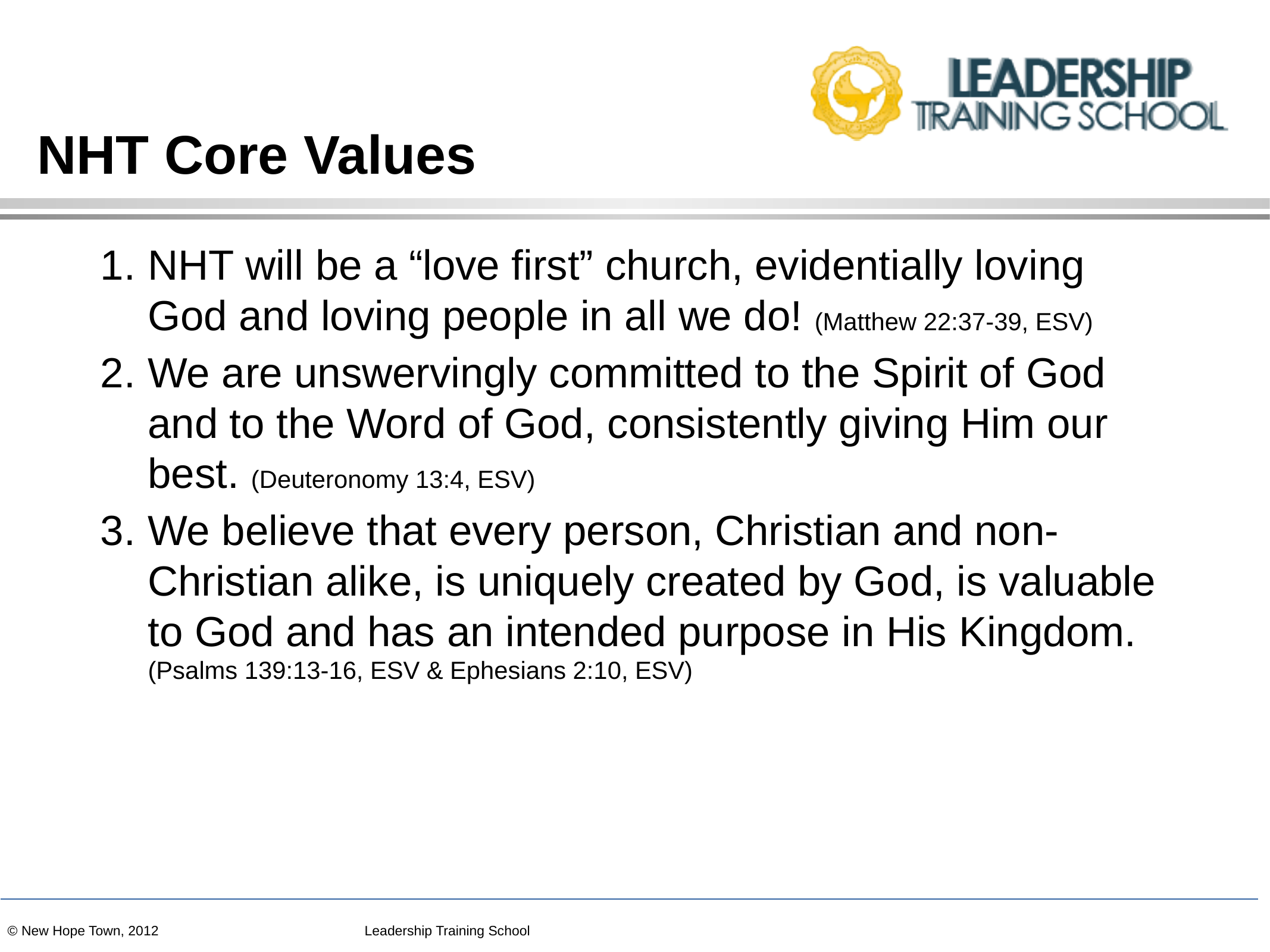

# NHT Core Values
NHT will be a “love first” church, evidentially loving God and loving people in all we do! (Matthew 22:37-39, ESV)
We are unswervingly committed to the Spirit of God and to the Word of God, consistently giving Him our best. (Deuteronomy 13:4, ESV)
We believe that every person, Christian and non-Christian alike, is uniquely created by God, is valuable to God and has an intended purpose in His Kingdom. (Psalms 139:13-16, ESV & Ephesians 2:10, ESV)
3